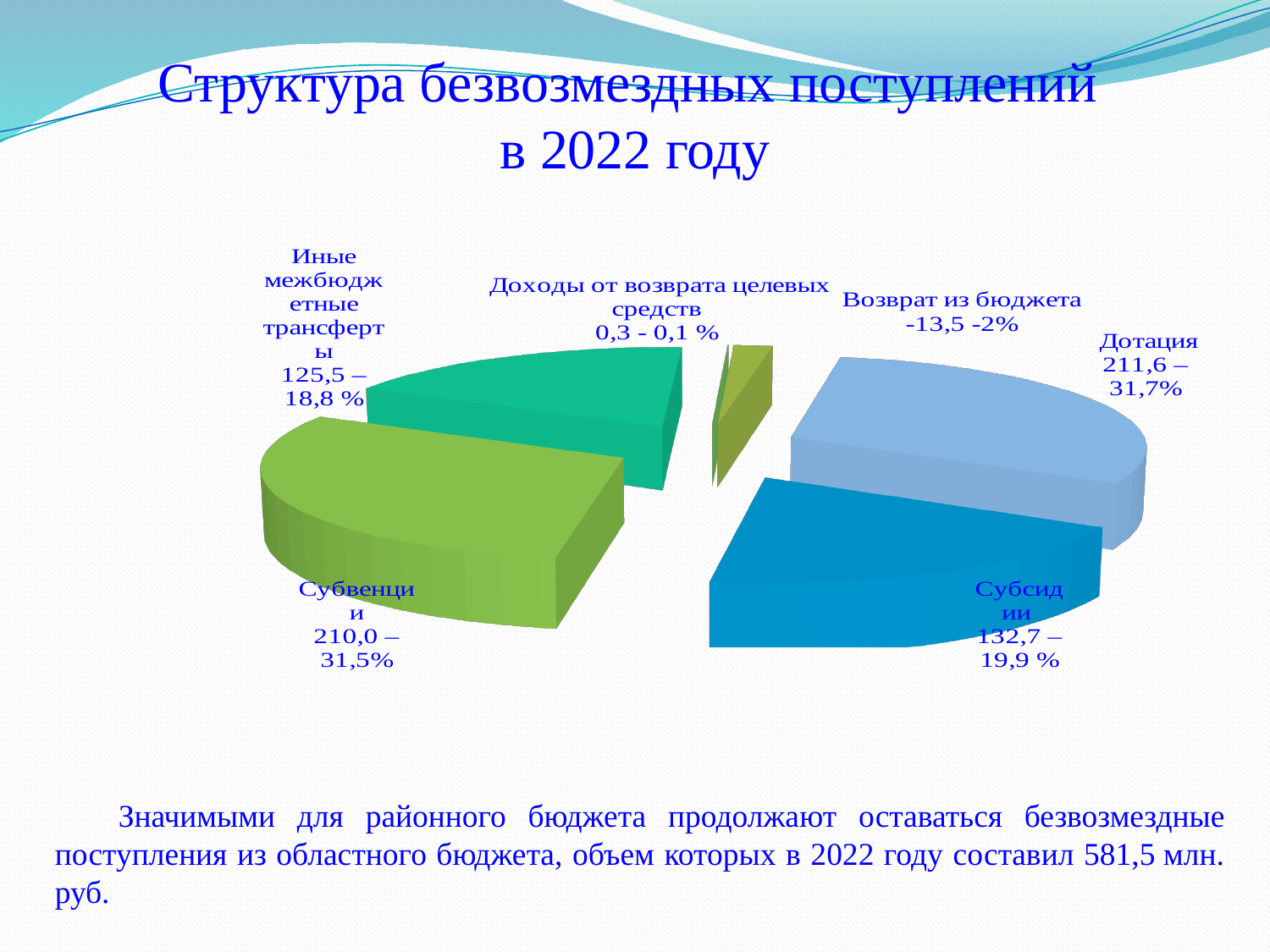

# Структура безвозмездных поступлений в 2022 году

[unsupported chart]

Значимыми для районного бюджета продолжают оставаться безвозмездные поступления из областного бюджета, объем которых в 2022 году составил 581,5 млн. руб.